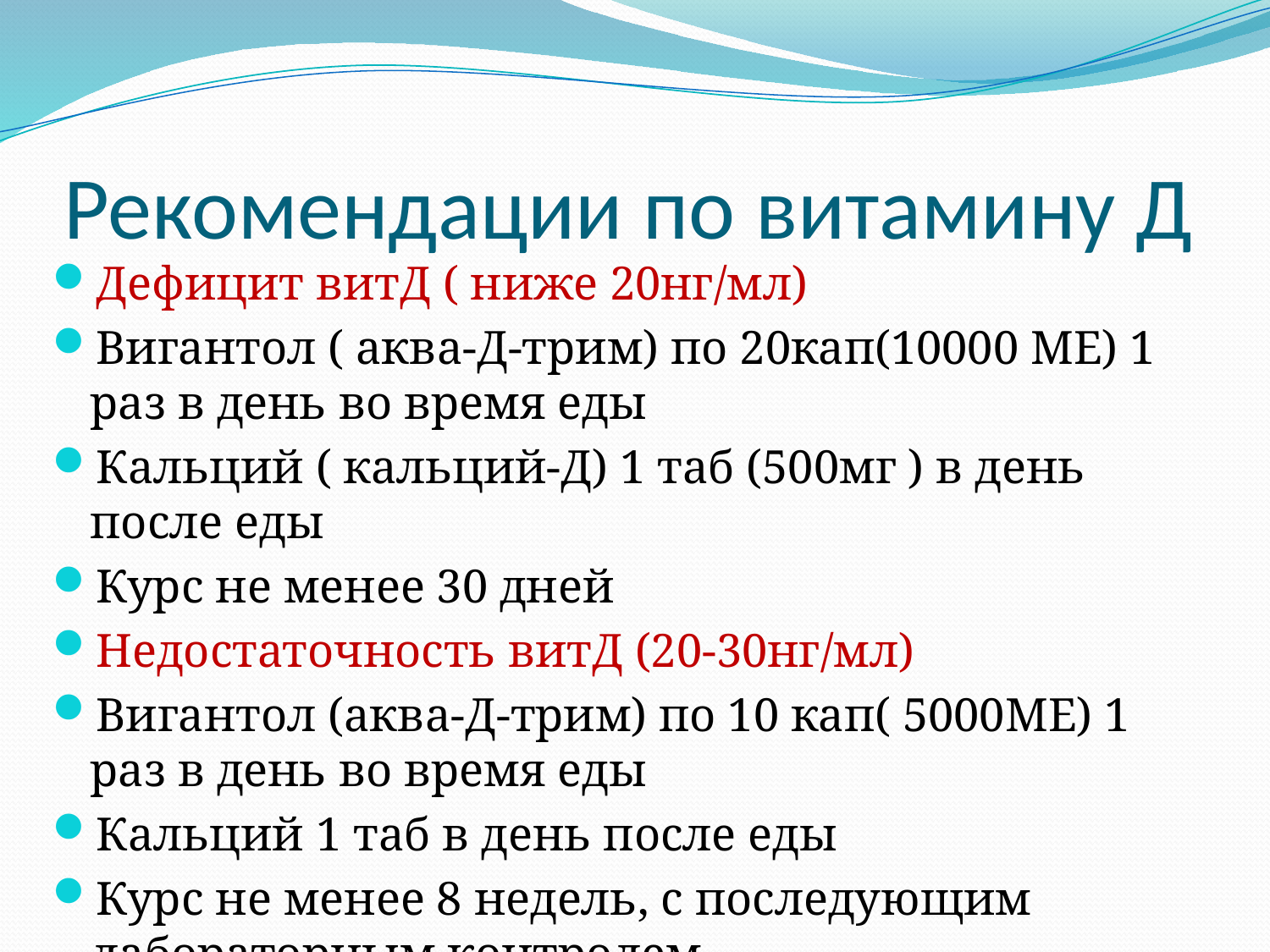

# Рекомендации по витамину Д
Дефицит витД ( ниже 20нг/мл)
Вигантол ( аква-Д-трим) по 20кап(10000 МЕ) 1 раз в день во время еды
Кальций ( кальций-Д) 1 таб (500мг ) в день после еды
Курс не менее 30 дней
Недостаточность витД (20-30нг/мл)
Вигантол (аква-Д-трим) по 10 кап( 5000МЕ) 1 раз в день во время еды
Кальций 1 таб в день после еды
Курс не менее 8 недель, с последующим лабораторным контролем